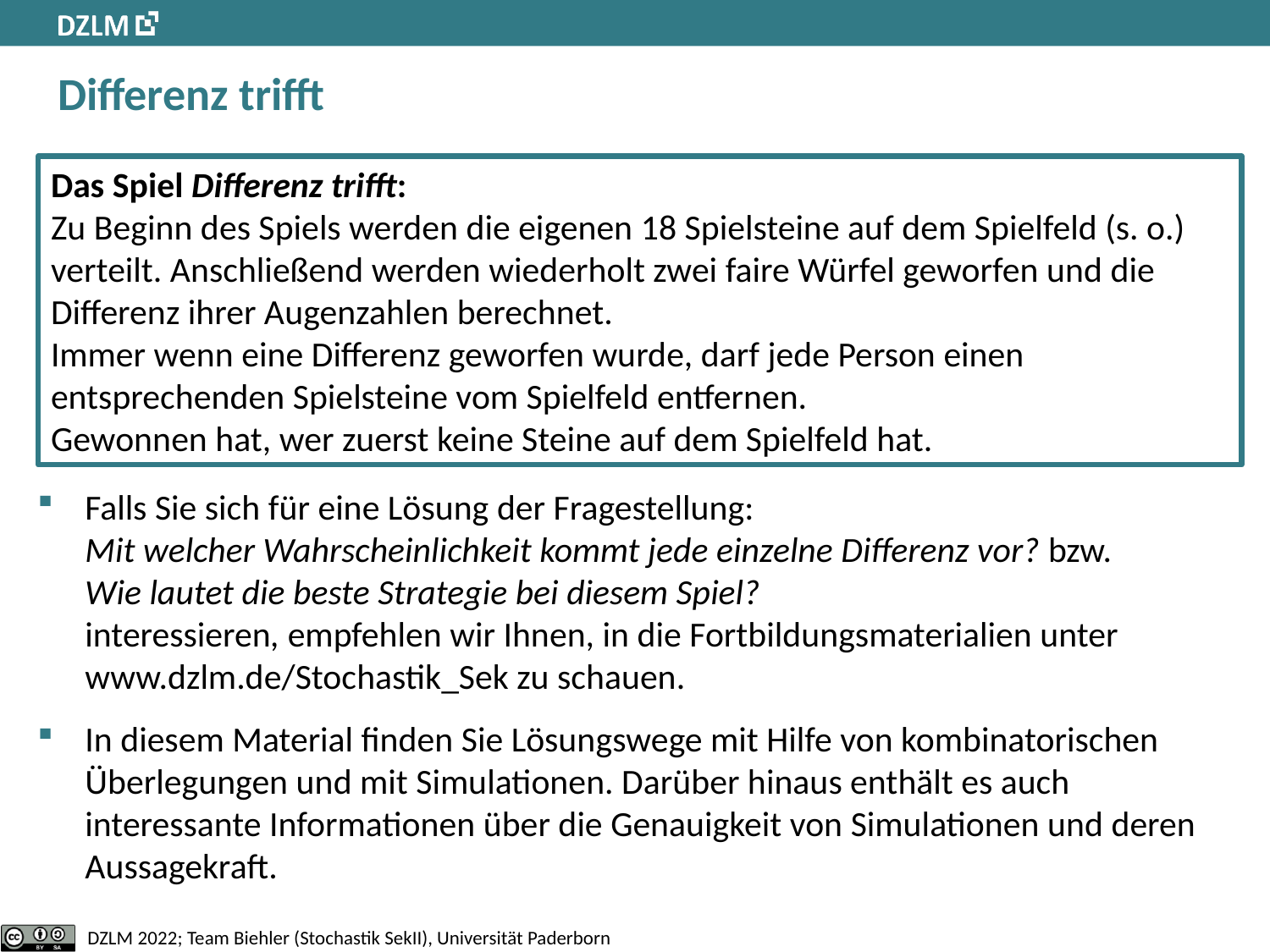

# Differenz trifft
Das Spiel Differenz trifft:
Zu Beginn des Spiels werden die eigenen 18 Spielsteine auf dem Spielfeld (s. o.) verteilt. Anschließend werden wiederholt zwei faire Würfel geworfen und die Differenz ihrer Augenzahlen berechnet.
Immer wenn eine Differenz geworfen wurde, darf jede Person einen entsprechenden Spielsteine vom Spielfeld entfernen.
Gewonnen hat, wer zuerst keine Steine auf dem Spielfeld hat.
Falls Sie sich für eine Lösung der Fragestellung:
Mit welcher Wahrscheinlichkeit kommt jede einzelne Differenz vor? bzw.
Wie lautet die beste Strategie bei diesem Spiel?
interessieren, empfehlen wir Ihnen, in die Fortbildungsmaterialien unter www.dzlm.de/Stochastik_Sek zu schauen.
In diesem Material finden Sie Lösungswege mit Hilfe von kombinatorischen Überlegungen und mit Simulationen. Darüber hinaus enthält es auch interessante Informationen über die Genauigkeit von Simulationen und deren Aussagekraft.